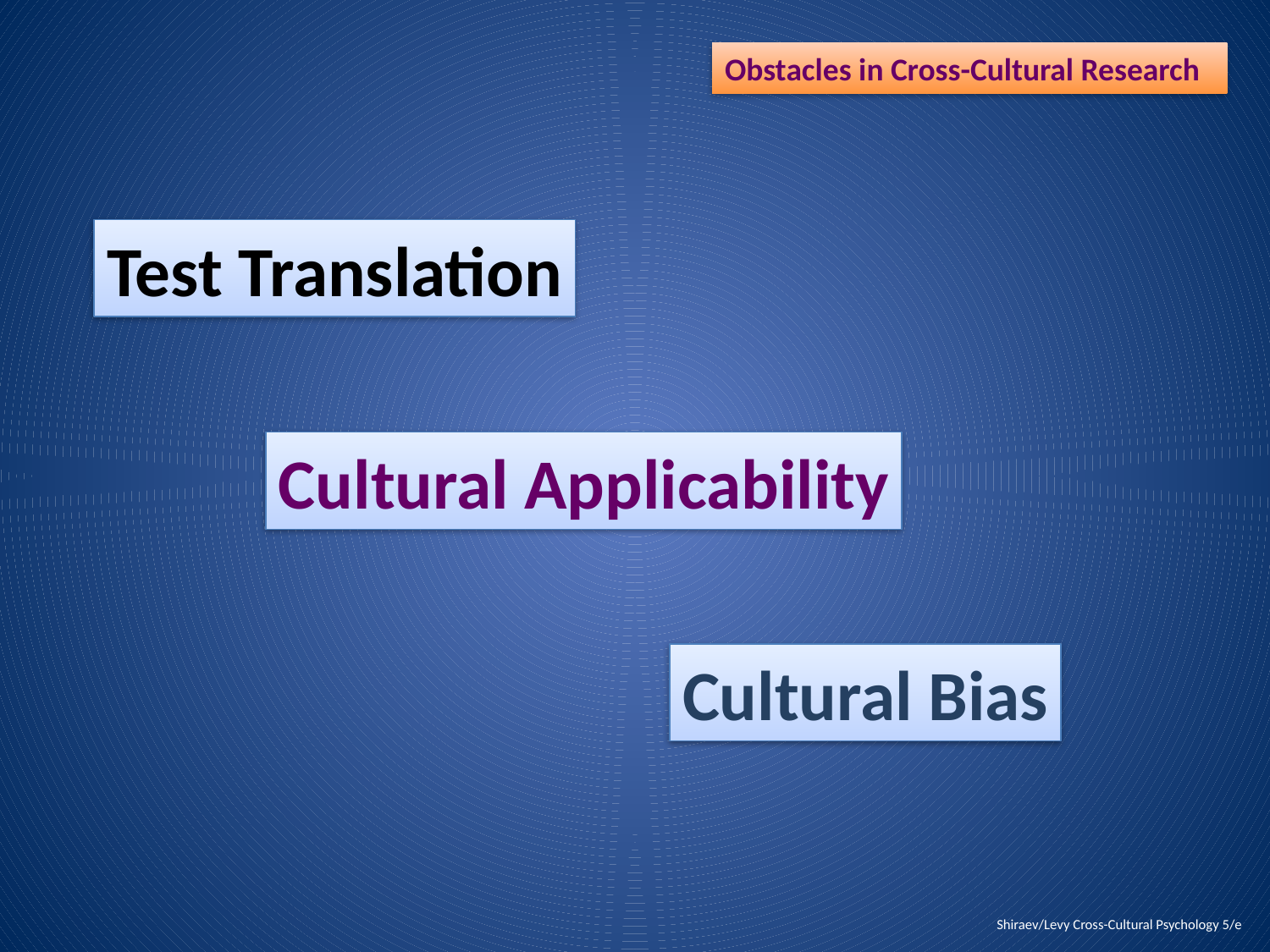

Obstacles in Cross-Cultural Research
Test Translation
Cultural Applicability
Cultural Bias
Shiraev/Levy Cross-Cultural Psychology 5/e